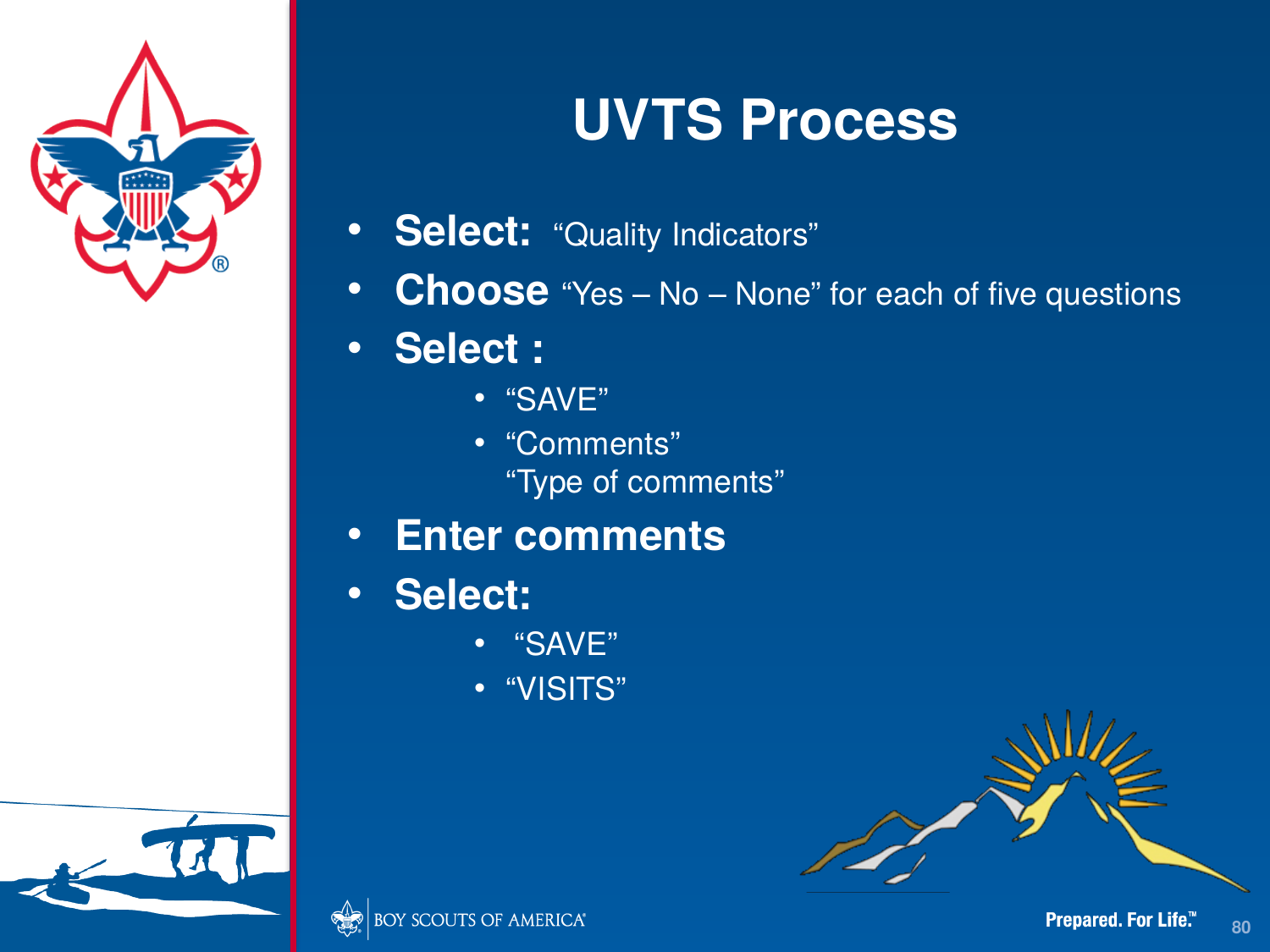

# UVTS Process
Select:  “Quality Indicators”
Choose “Yes – No – None” for each of five questions
Select :
“SAVE”
“Comments”
“Type of comments”
Enter comments
Select:
 “SAVE”
“VISITS”
80